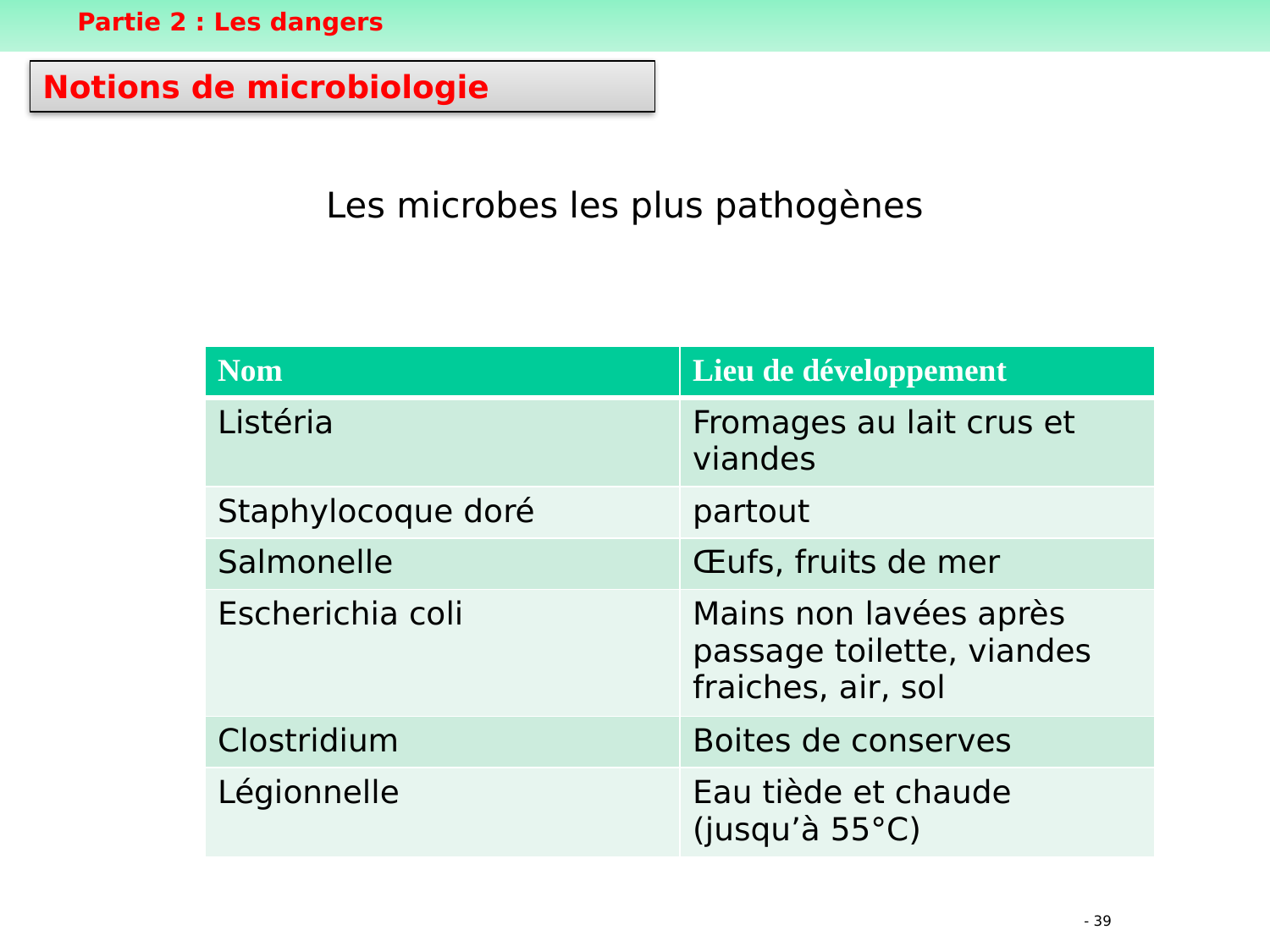

Partie 2 : Les dangers
Notions de microbiologie
Les microbes les plus pathogènes

| Nom | Lieu de développement |
| --- | --- |
| Listéria | Fromages au lait crus et viandes |
| Staphylocoque doré | partout |
| Salmonelle | Œufs, fruits de mer |
| Escherichia coli | Mains non lavées après passage toilette, viandes fraiches, air, sol |
| Clostridium | Boites de conserves |
| Légionnelle | Eau tiède et chaude (jusqu’à 55°C) |